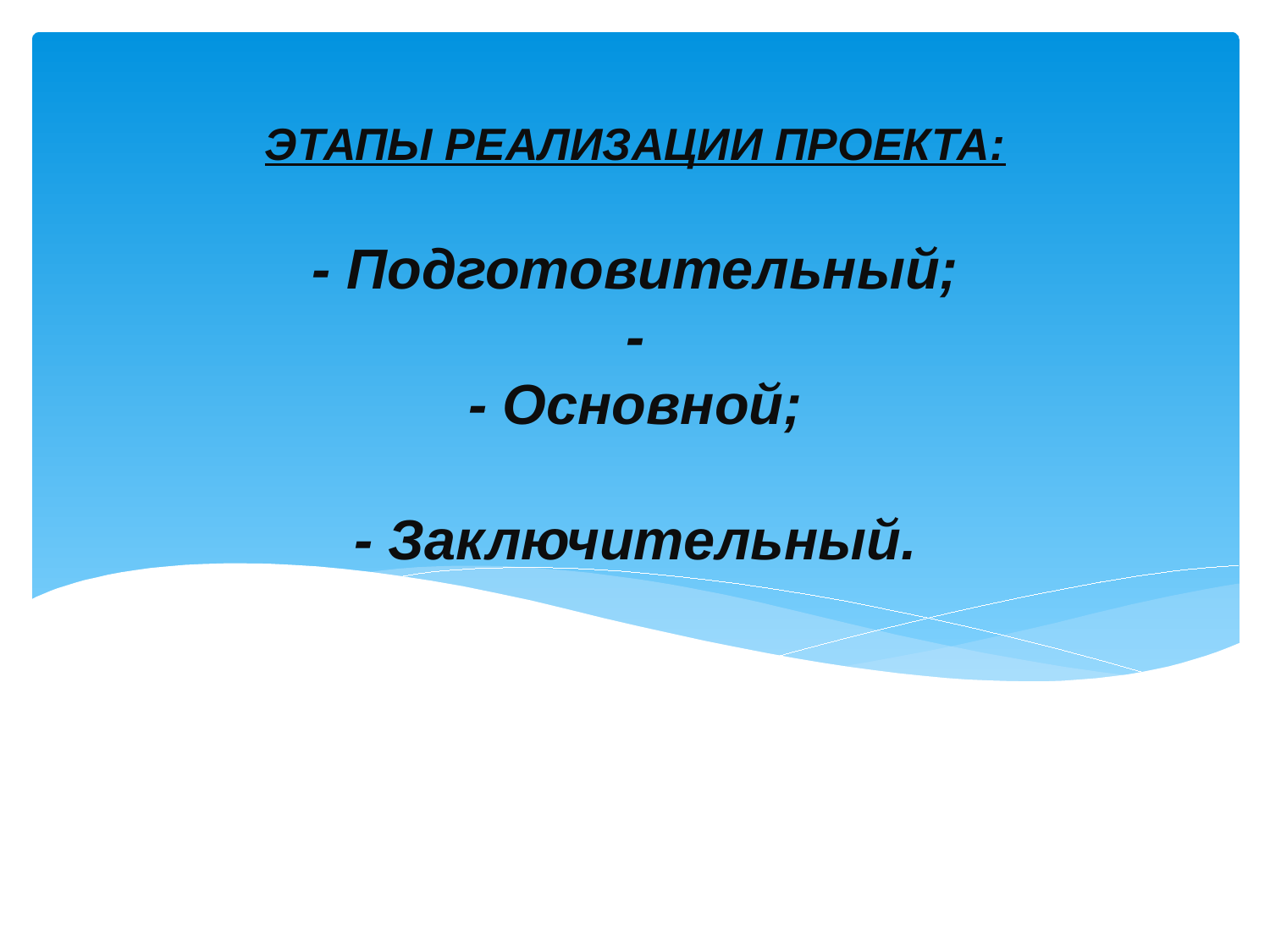

ЭТАПЫ РЕАЛИЗАЦИИ ПРОЕКТА:
# - Подготовительный; - - Основной; - Заключительный.